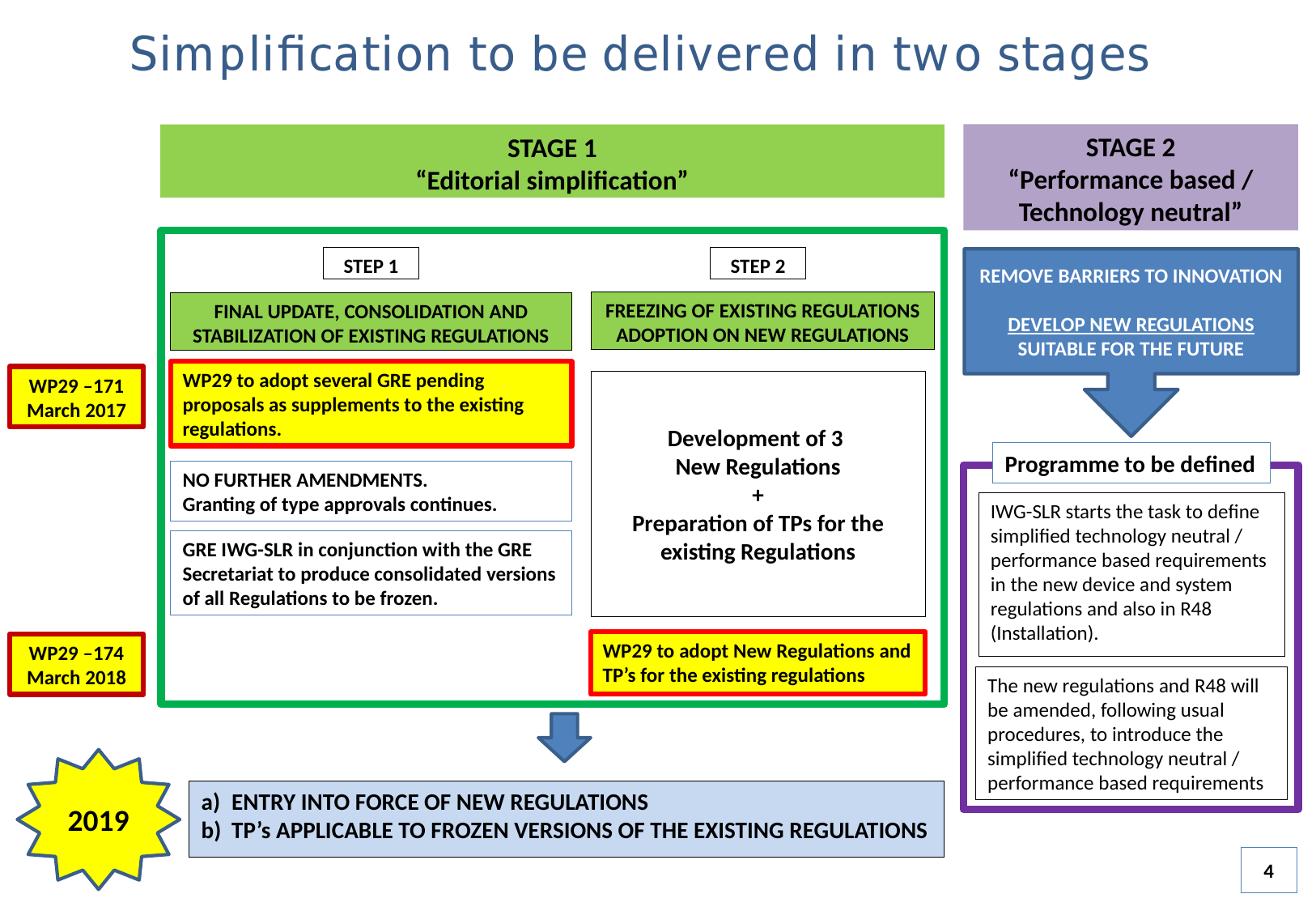

Simplification to be delivered in two stages
STAGE 2
“Performance based / Technology neutral”
STAGE 1
“Editorial simplification”

STEP 1
STEP 2
REMOVE BARRIERS TO INNOVATION

DEVELOP NEW REGULATIONS SUITABLE FOR THE FUTURE
FREEZING OF EXISTING REGULATIONS
ADOPTION ON NEW REGULATIONS
FINAL UPDATE, CONSOLIDATION AND STABILIZATION OF EXISTING REGULATIONS
WP29 to adopt several GRE pending proposals as supplements to the existing regulations.
WP29 –171 March 2017
Development of 3
New Regulations
+
Preparation of TPs for the existing Regulations
Programme to be defined
NO FURTHER AMENDMENTS.
Granting of type approvals continues.

IWG-SLR starts the task to define simplified technology neutral / performance based requirements in the new device and system regulations and also in R48 (Installation).
GRE IWG-SLR in conjunction with the GRE Secretariat to produce consolidated versions of all Regulations to be frozen.
WP29 to adopt New Regulations and TP’s for the existing regulations
WP29 –174 March 2018
The new regulations and R48 will be amended, following usual procedures, to introduce the simplified technology neutral / performance based requirements

2019
ENTRY INTO FORCE OF NEW REGULATIONS
TP’s APPLICABLE TO FROZEN VERSIONS OF THE EXISTING REGULATIONS
4